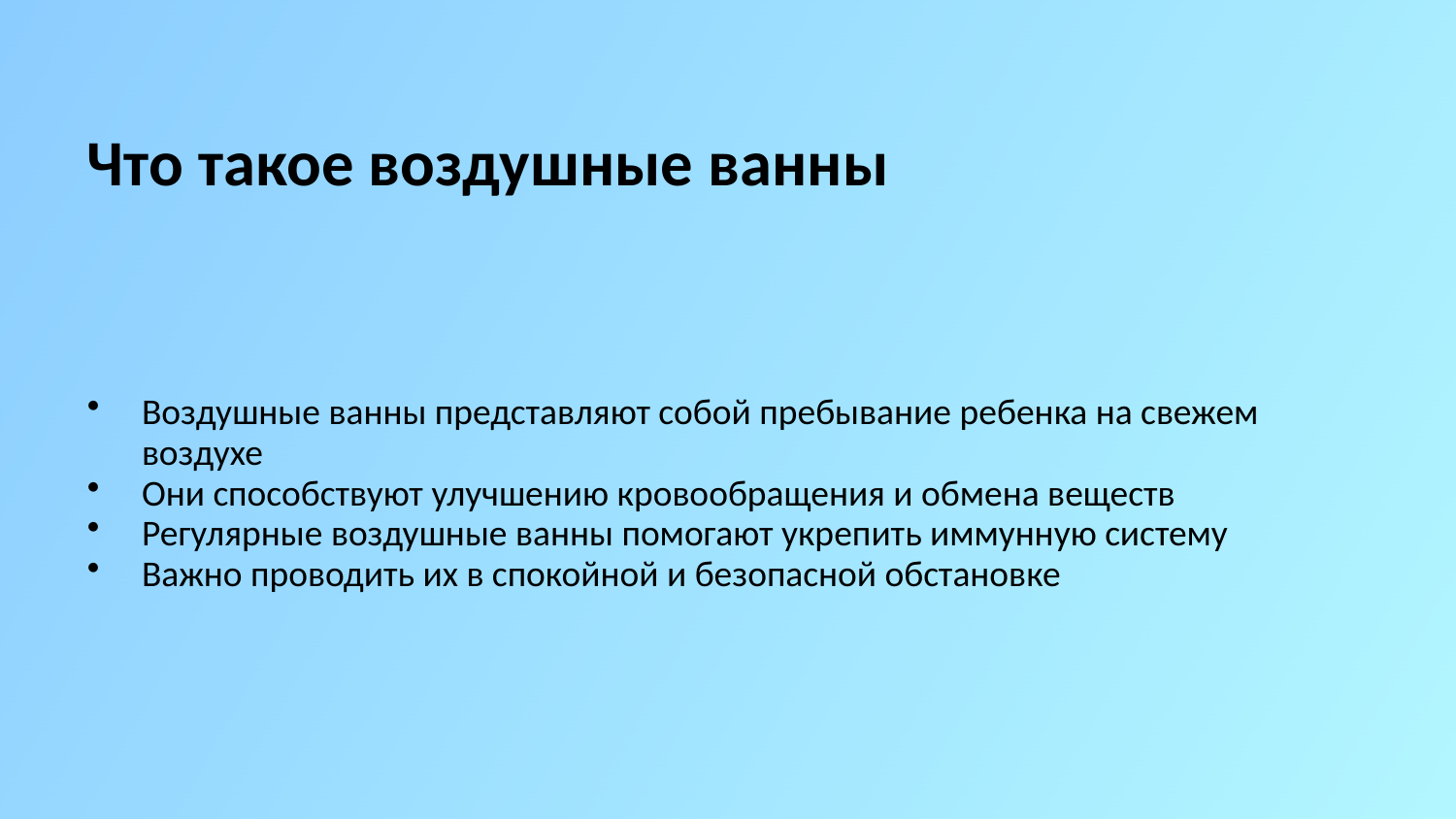

Что такое воздушные ванны
Воздушные ванны представляют собой пребывание ребенка на свежем воздухе
Они способствуют улучшению кровообращения и обмена веществ
Регулярные воздушные ванны помогают укрепить иммунную систему
Важно проводить их в спокойной и безопасной обстановке